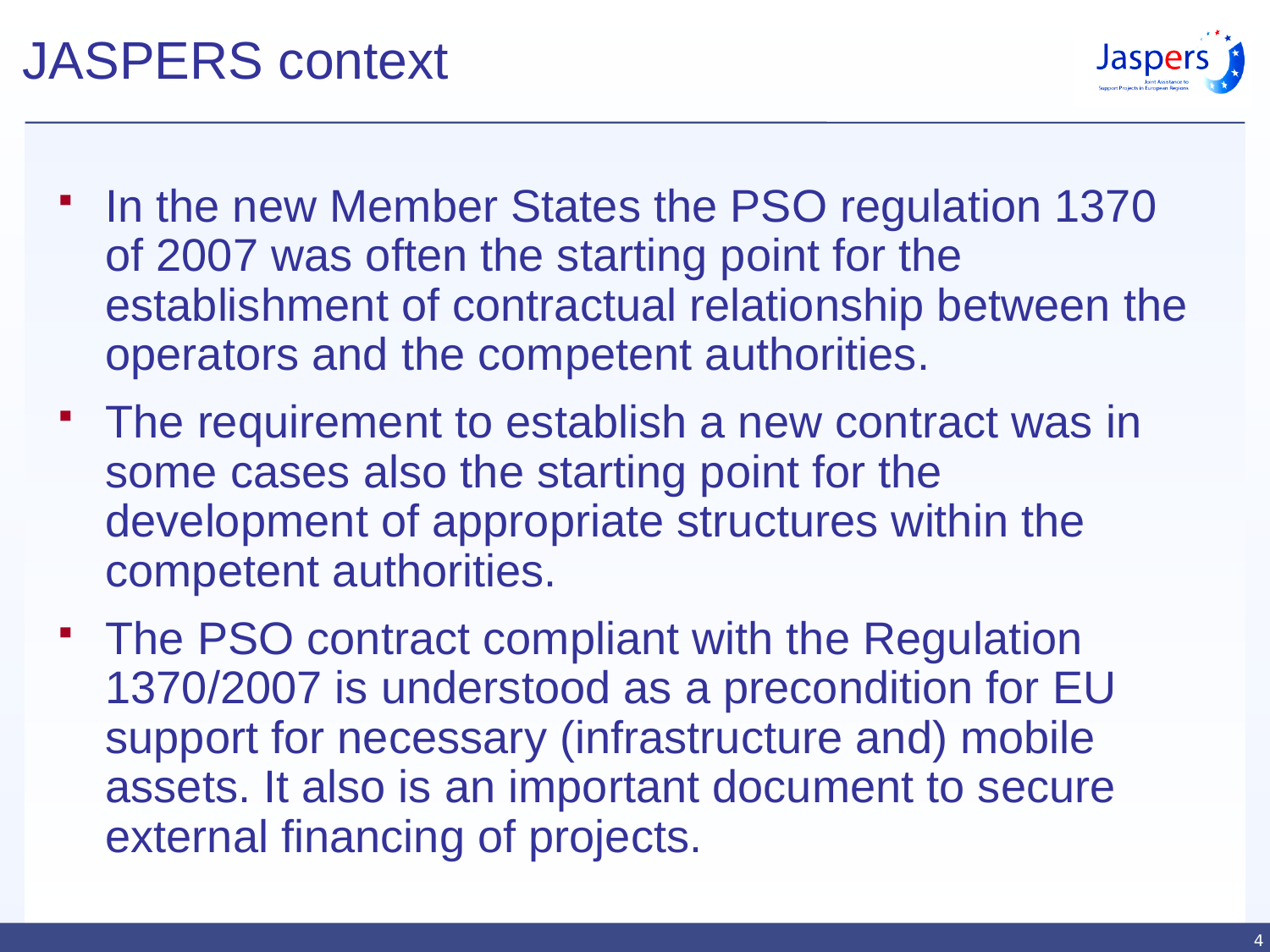

JASPERS context
In the new Member States the PSO regulation 1370 of 2007 was often the starting point for the establishment of contractual relationship between the operators and the competent authorities.
The requirement to establish a new contract was in some cases also the starting point for the development of appropriate structures within the competent authorities.
The PSO contract compliant with the Regulation 1370/2007 is understood as a precondition for EU support for necessary (infrastructure and) mobile assets. It also is an important document to secure external financing of projects.

4